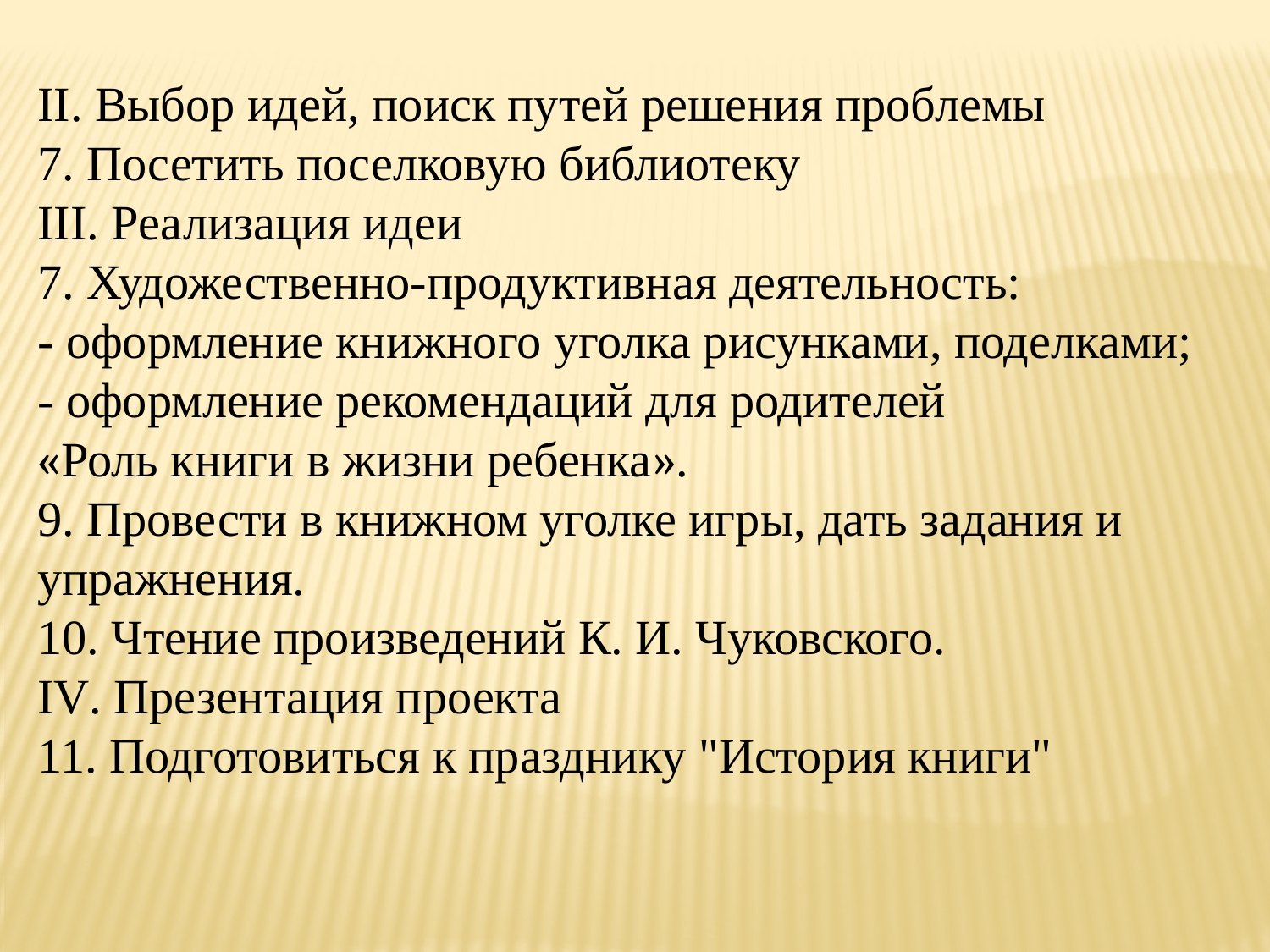

II. Выбор идей, поиск путей решения проблемы
7. Посетить поселковую библиотеку
III. Реализация идеи
7. Художественно-продуктивная деятельность:
- оформление книжного уголка рисунками, поделками;
- оформление рекомендаций для родителей
«Роль книги в жизни ребенка».
9. Провести в книжном уголке игры, дать задания и упражнения.
10. Чтение произведений К. И. Чуковского.
IV. Презентация проекта
11. Подготовиться к празднику "История книги"